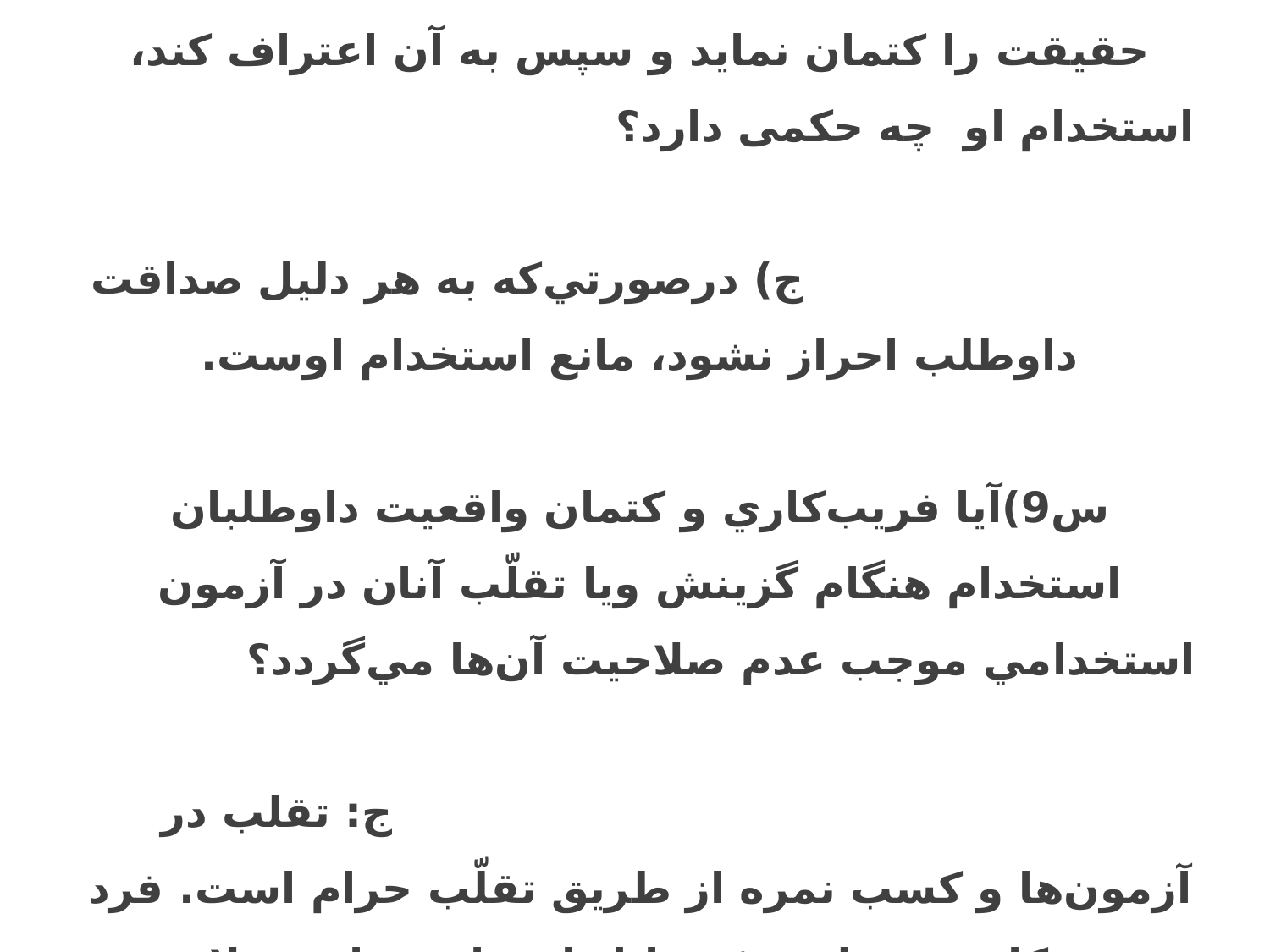

2/1-صداقت ودرستکاری                                                                                                               س8)اگر داوطلب از روي ناآگاهي در تعرفة ثبتِ نام حقيقت را كتمان نمايد و سپس به آن اعتراف كند، استخدام او  چه حکمی دارد؟                                                                                                                                           ج) درصورتي‌كه به هر دليل صداقت داوطلب احراز نشود، مانع استخدام اوست.

س9)آيا فريب‌كاري و كتمان واقعيت داوطلبان استخدام هنگام گزينش ویا تقلّب آنان در آزمون استخدامي موجب عدم صلاحيت آن‌ها مي‌گردد؟                                                                                                                                         ج: تقلب در آزمون‌ها و كسب نمره از طريق تقلّب حرام است. فرد فريب‌كار و متقلب، غيرقابل اعتماد و فاقد صلاحيت استخدام مي­باشد.